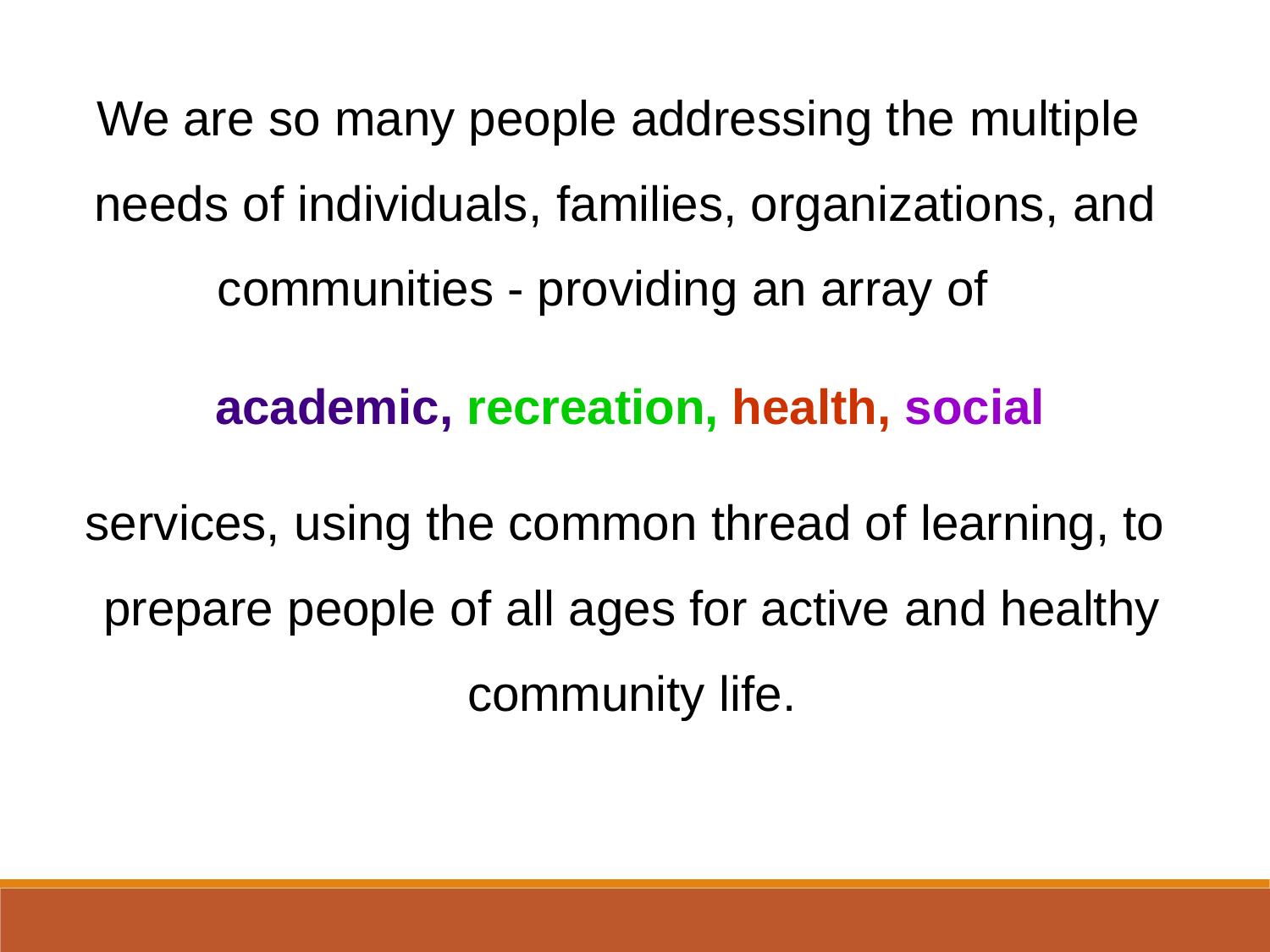

We are so many people addressing the multiple  needs of individuals, families, organizations, and
communities - providing an array of

academic, recreation, health, social
services, using the common thread of learning, to  prepare people of all ages for active and healthy  community life.